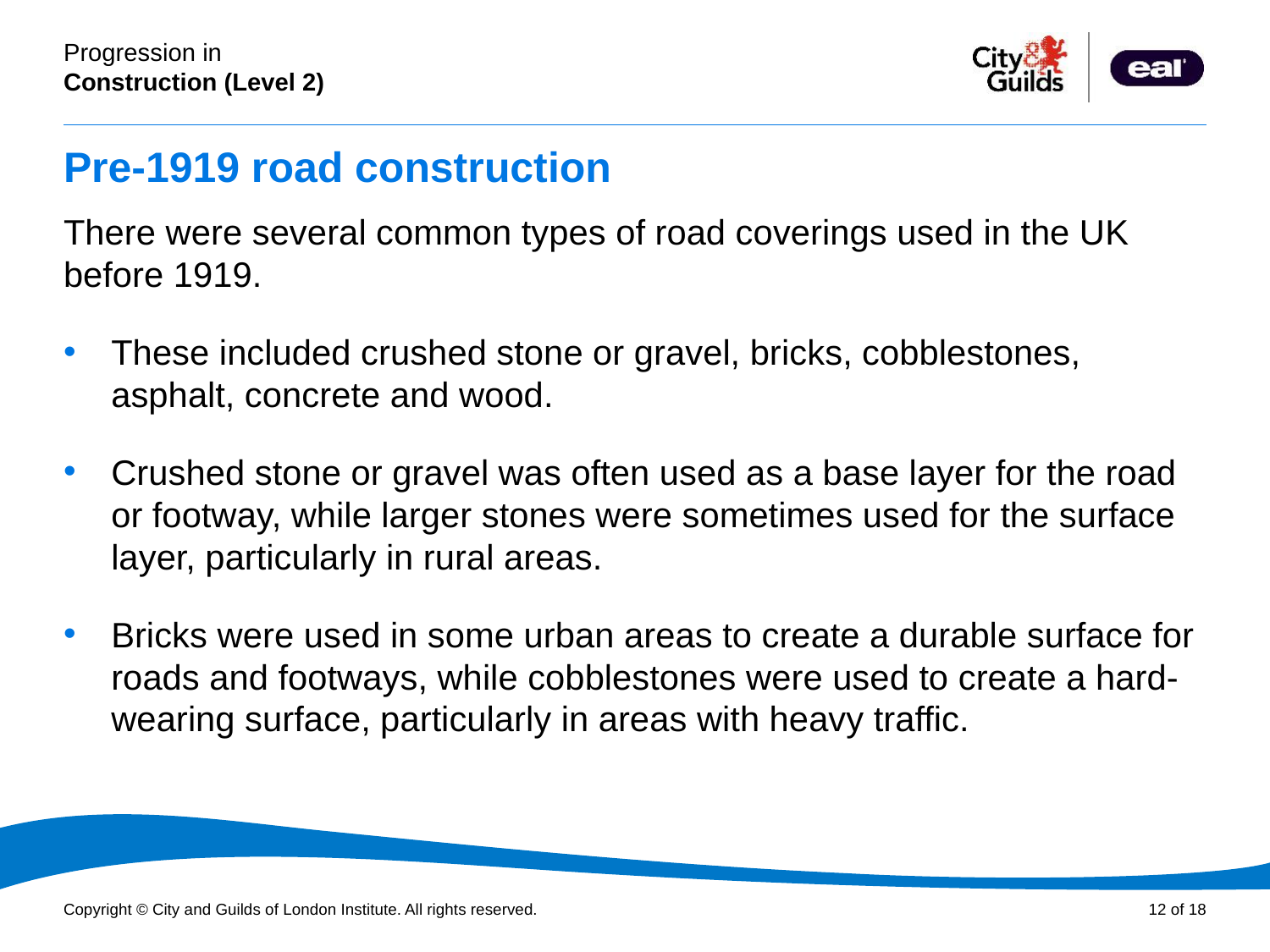

# Pre-1919 road construction
There were several common types of road coverings used in the UK before 1919.
These included crushed stone or gravel, bricks, cobblestones, asphalt, concrete and wood.
Crushed stone or gravel was often used as a base layer for the road or footway, while larger stones were sometimes used for the surface layer, particularly in rural areas.
Bricks were used in some urban areas to create a durable surface for roads and footways, while cobblestones were used to create a hard-wearing surface, particularly in areas with heavy traffic.